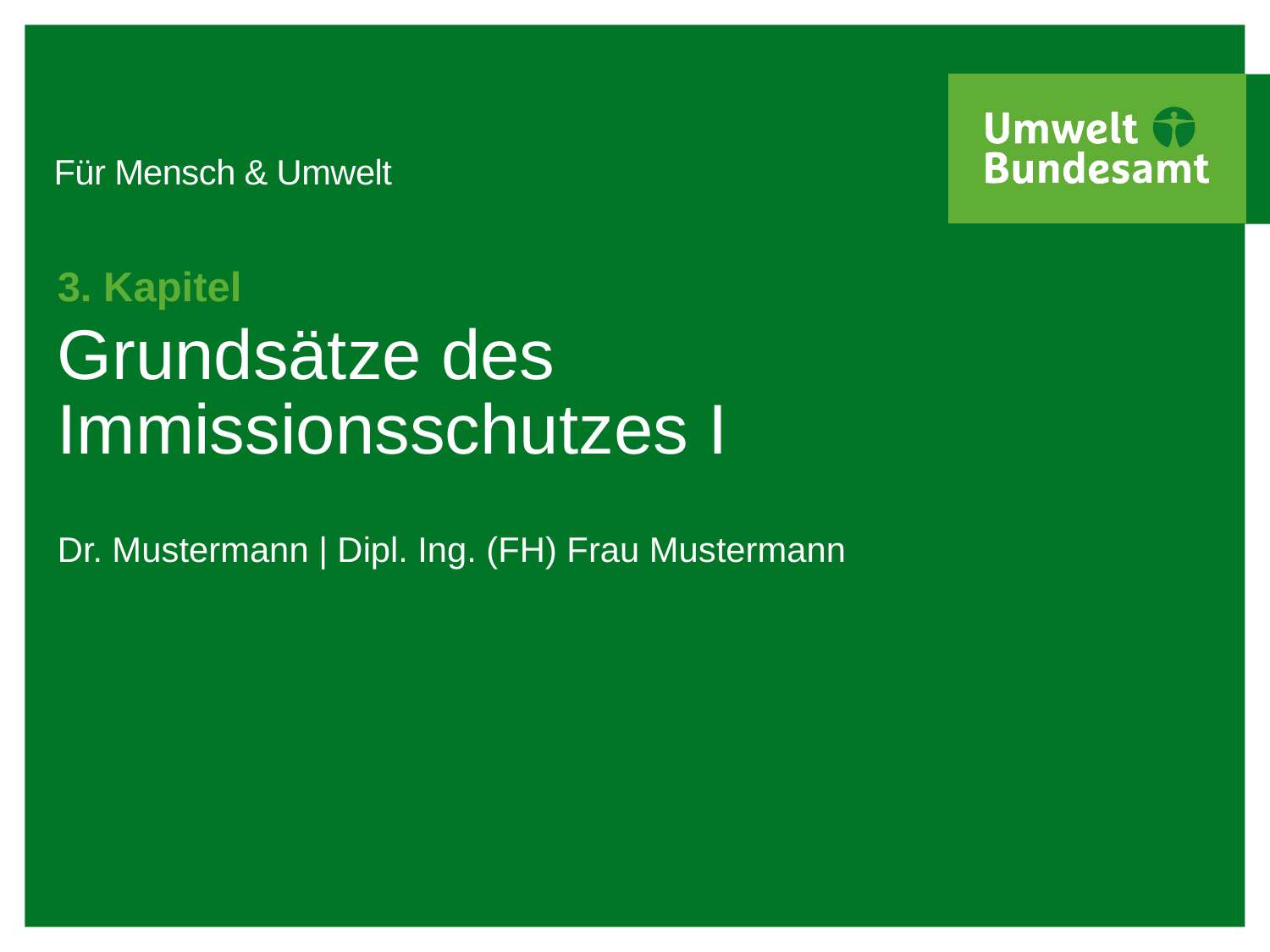

# 3. Kapitel
Grundsätze des Immissionsschutzes I
Dr. Mustermann | Dipl. Ing. (FH) Frau Mustermann